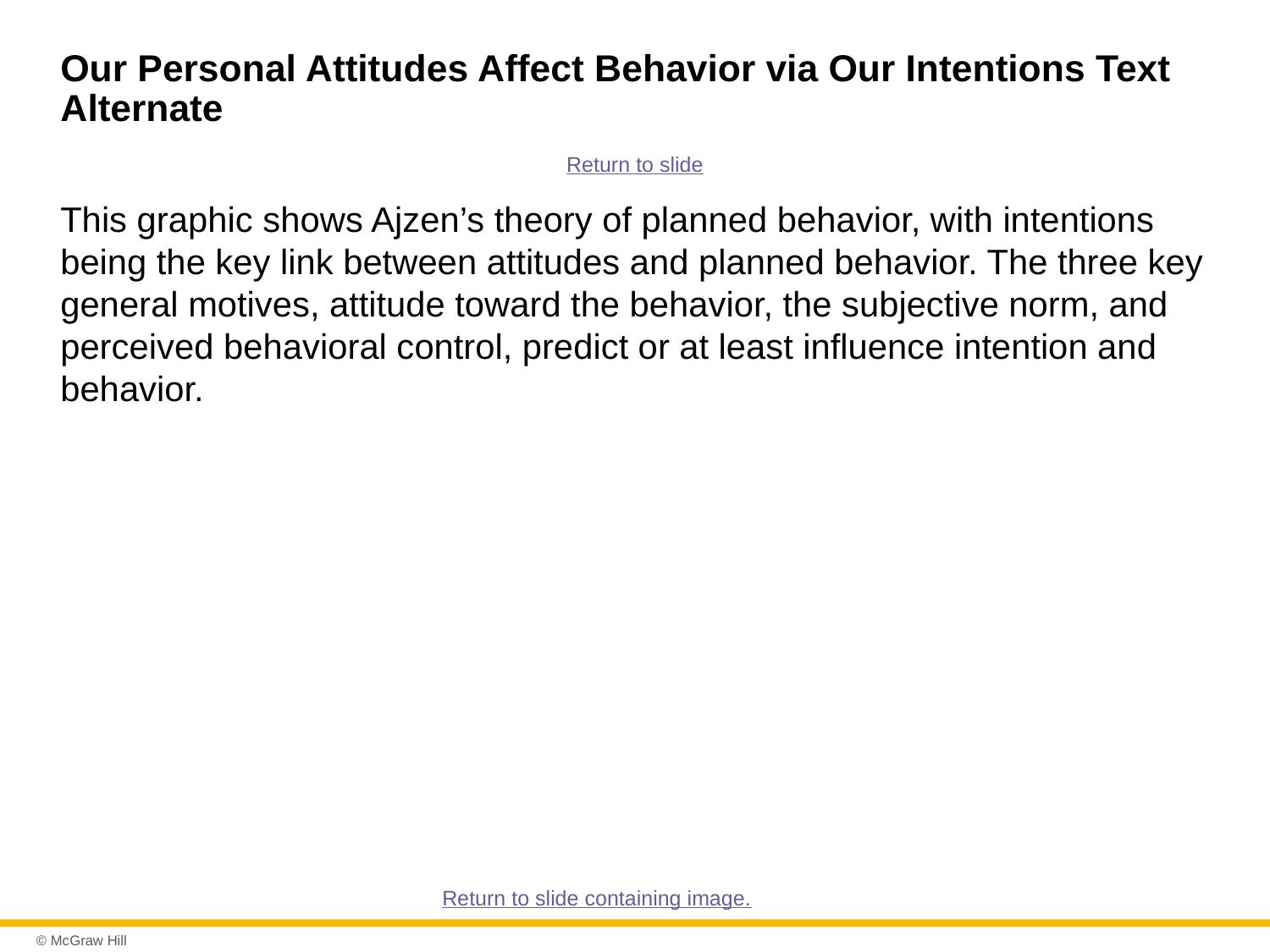

# Our Personal Attitudes Affect Behavior via Our Intentions Text Alternate
Return to slide
This graphic shows Ajzen’s theory of planned behavior, with intentions being the key link between attitudes and planned behavior. The three key general motives, attitude toward the behavior, the subjective norm, and perceived behavioral control, predict or at least influence intention and behavior.

Return to slide containing image.